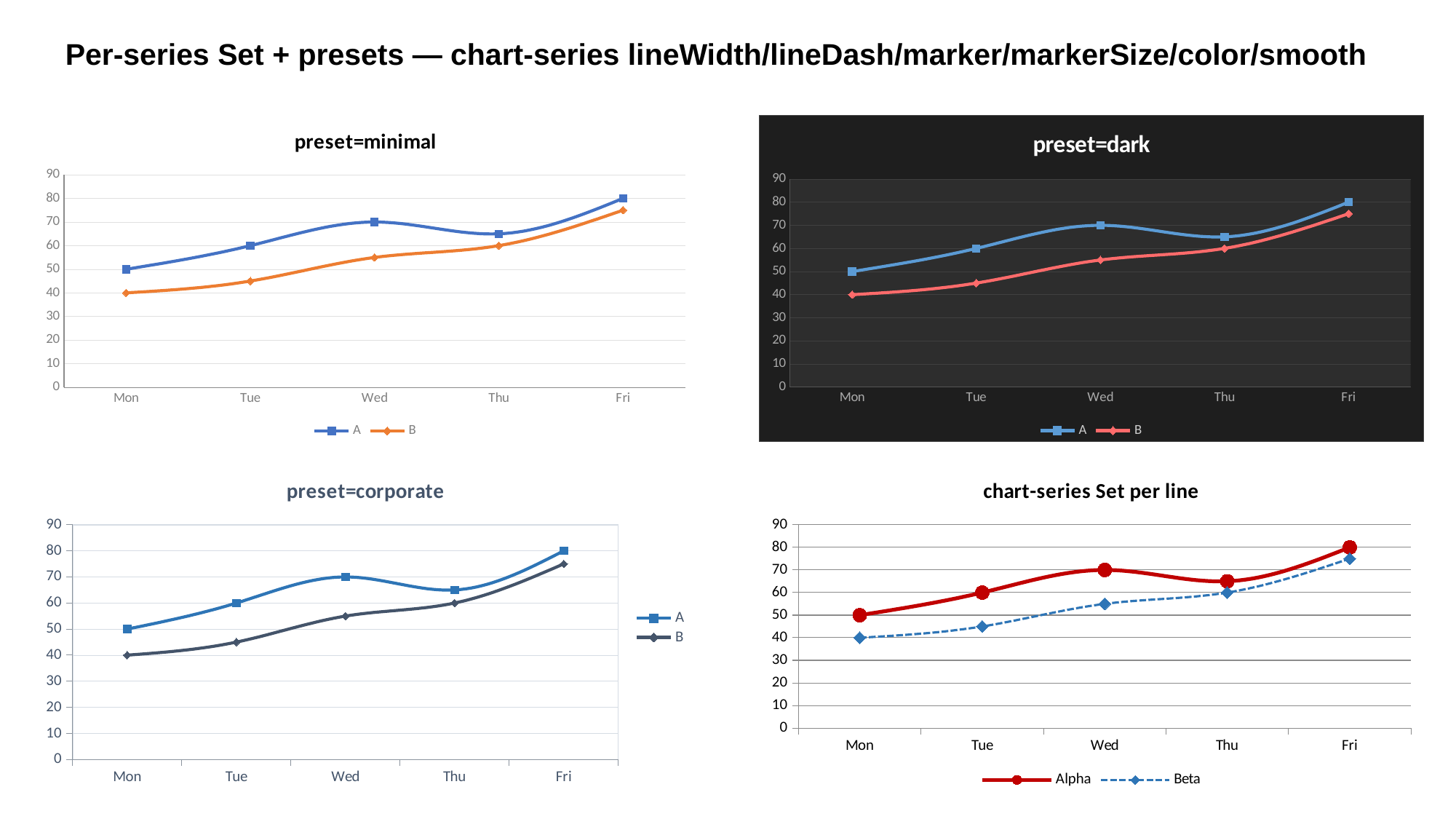

Per-series Set + presets — chart-series lineWidth/lineDash/marker/markerSize/color/smooth

### Chart: preset=minimal

| Category |  |  |
|---|---|---|
| Mon | 50.0 | 40.0 |
| Tue | 60.0 | 45.0 |
| Wed | 70.0 | 55.0 |
| Thu | 65.0 | 60.0 |
| Fri | 80.0 | 75.0 |

### Chart: preset=dark

| Category |  |  |
|---|---|---|
| Mon | 50.0 | 40.0 |
| Tue | 60.0 | 45.0 |
| Wed | 70.0 | 55.0 |
| Thu | 65.0 | 60.0 |
| Fri | 80.0 | 75.0 |

### Chart: preset=corporate

| Category |  |  |
|---|---|---|
| Mon | 50.0 | 40.0 |
| Tue | 60.0 | 45.0 |
| Wed | 70.0 | 55.0 |
| Thu | 65.0 | 60.0 |
| Fri | 80.0 | 75.0 |

### Chart: chart-series Set per line

| Category |  |  |
|---|---|---|
| Mon | 50.0 | 40.0 |
| Tue | 60.0 | 45.0 |
| Wed | 70.0 | 55.0 |
| Thu | 65.0 | 60.0 |
| Fri | 80.0 | 75.0 |